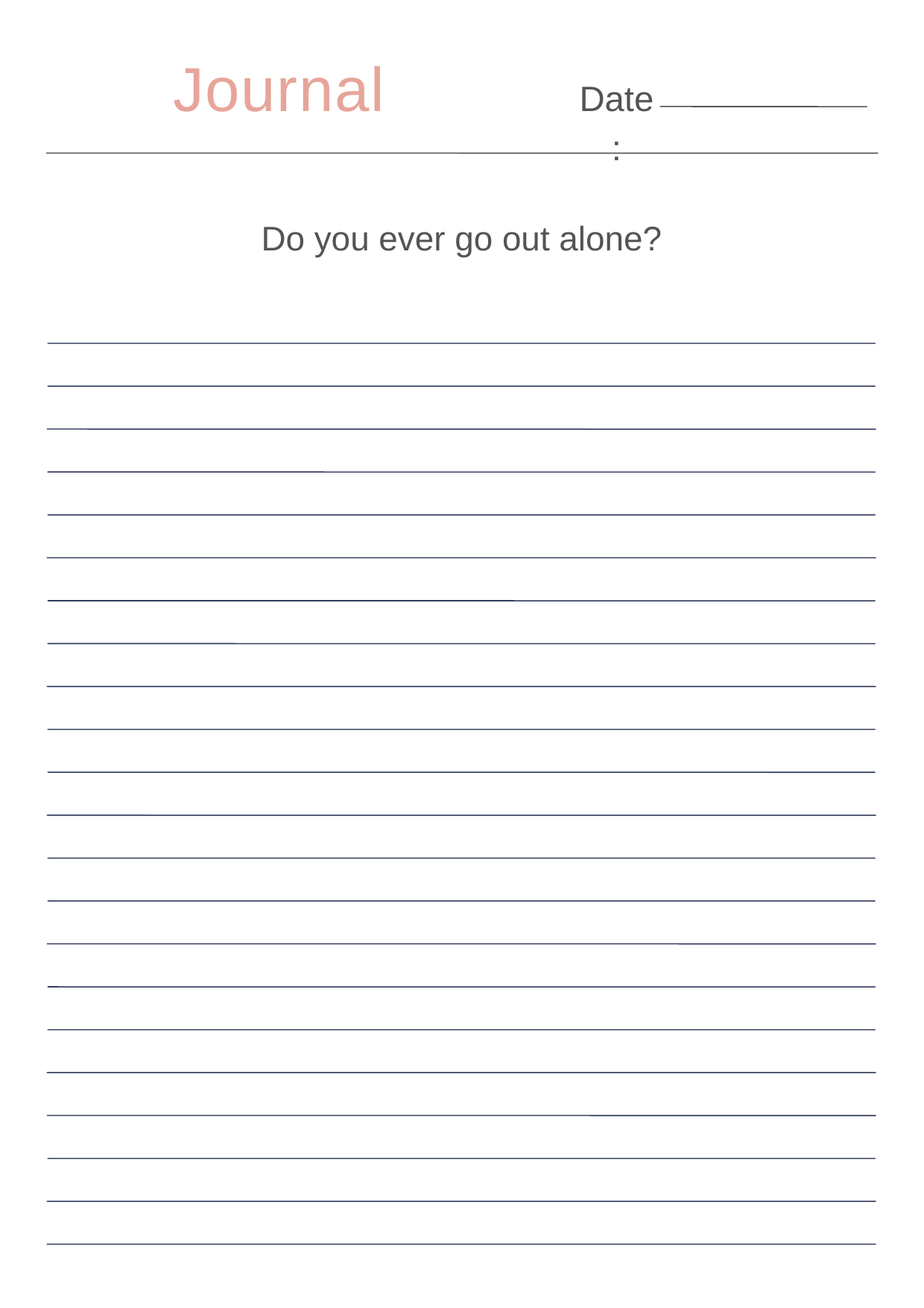

Journal
Date:

Do you ever go out alone?